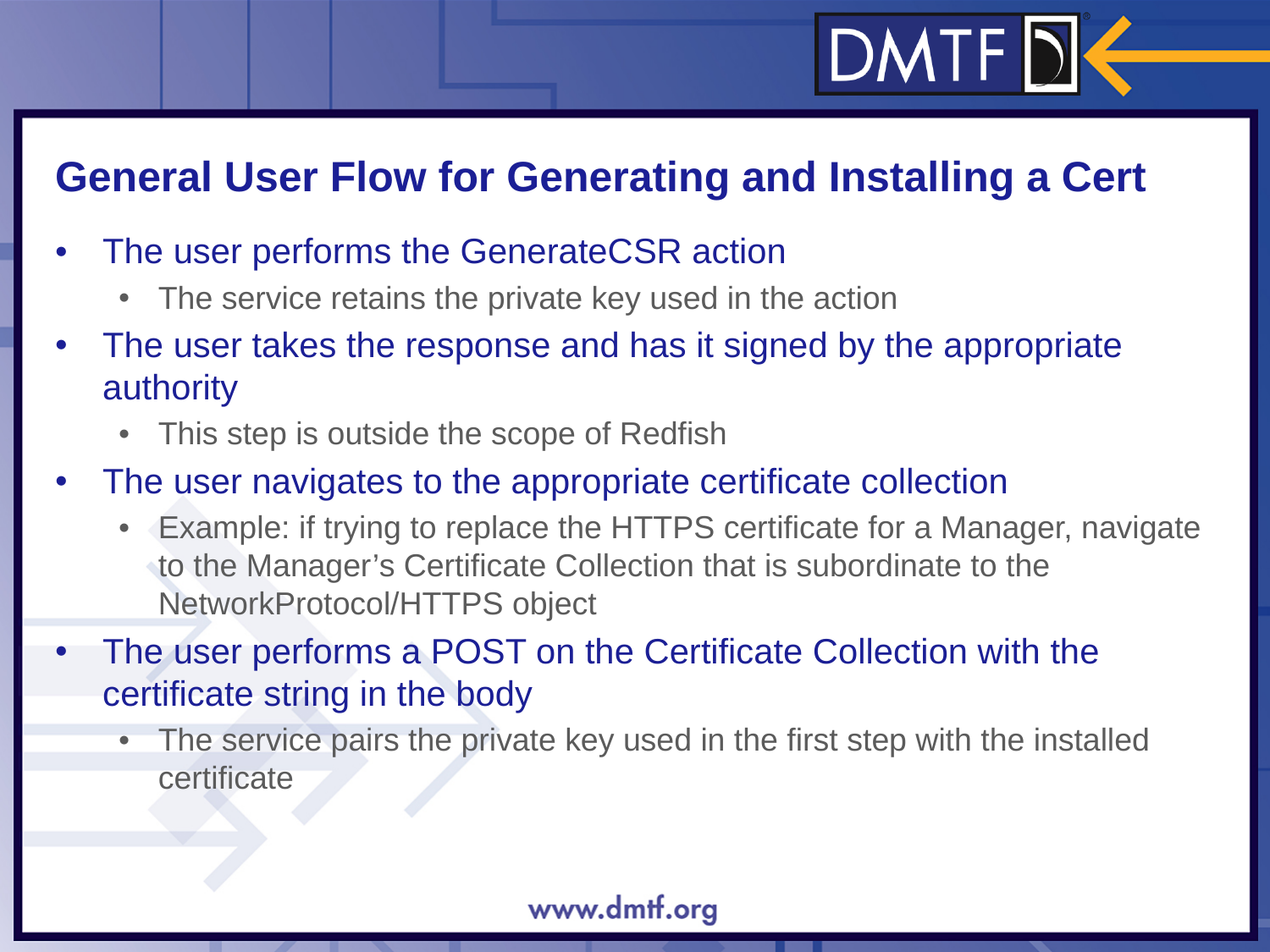

# General User Flow for Generating and Installing a Cert
The user performs the GenerateCSR action
The service retains the private key used in the action
The user takes the response and has it signed by the appropriate authority
This step is outside the scope of Redfish
The user navigates to the appropriate certificate collection
Example: if trying to replace the HTTPS certificate for a Manager, navigate to the Manager’s Certificate Collection that is subordinate to the NetworkProtocol/HTTPS object
The user performs a POST on the Certificate Collection with the certificate string in the body
The service pairs the private key used in the first step with the installed certificate